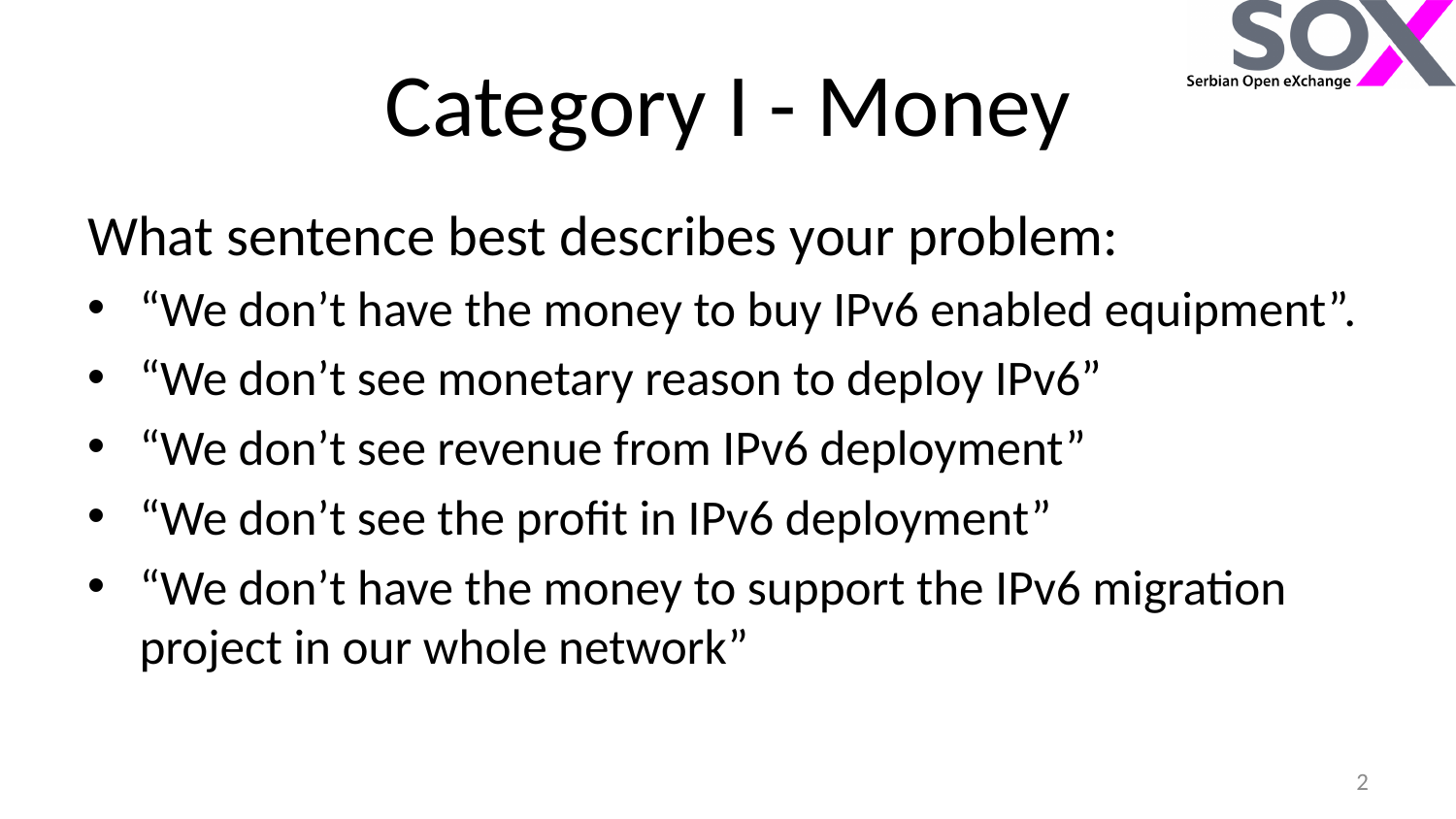

# Category I - Money
What sentence best describes your problem:
“We don’t have the money to buy IPv6 enabled equipment”.
“We don’t see monetary reason to deploy IPv6”
“We don’t see revenue from IPv6 deployment”
“We don’t see the profit in IPv6 deployment”
“We don’t have the money to support the IPv6 migration project in our whole network”
2